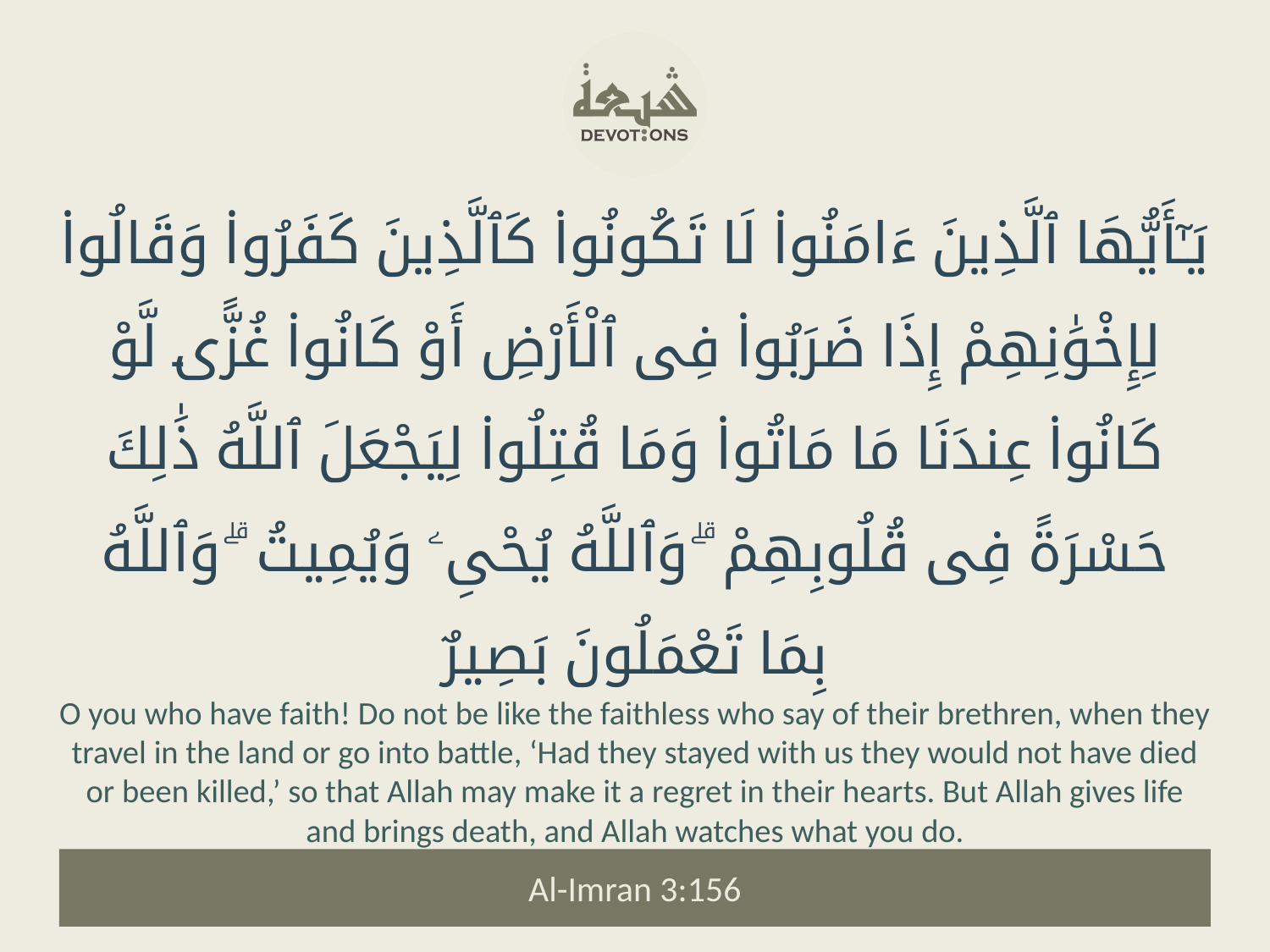

يَـٰٓأَيُّهَا ٱلَّذِينَ ءَامَنُوا۟ لَا تَكُونُوا۟ كَٱلَّذِينَ كَفَرُوا۟ وَقَالُوا۟ لِإِخْوَٰنِهِمْ إِذَا ضَرَبُوا۟ فِى ٱلْأَرْضِ أَوْ كَانُوا۟ غُزًّى لَّوْ كَانُوا۟ عِندَنَا مَا مَاتُوا۟ وَمَا قُتِلُوا۟ لِيَجْعَلَ ٱللَّهُ ذَٰلِكَ حَسْرَةً فِى قُلُوبِهِمْ ۗ وَٱللَّهُ يُحْىِۦ وَيُمِيتُ ۗ وَٱللَّهُ بِمَا تَعْمَلُونَ بَصِيرٌ
O you who have faith! Do not be like the faithless who say of their brethren, when they travel in the land or go into battle, ‘Had they stayed with us they would not have died or been killed,’ so that Allah may make it a regret in their hearts. But Allah gives life and brings death, and Allah watches what you do.
Al-Imran 3:156